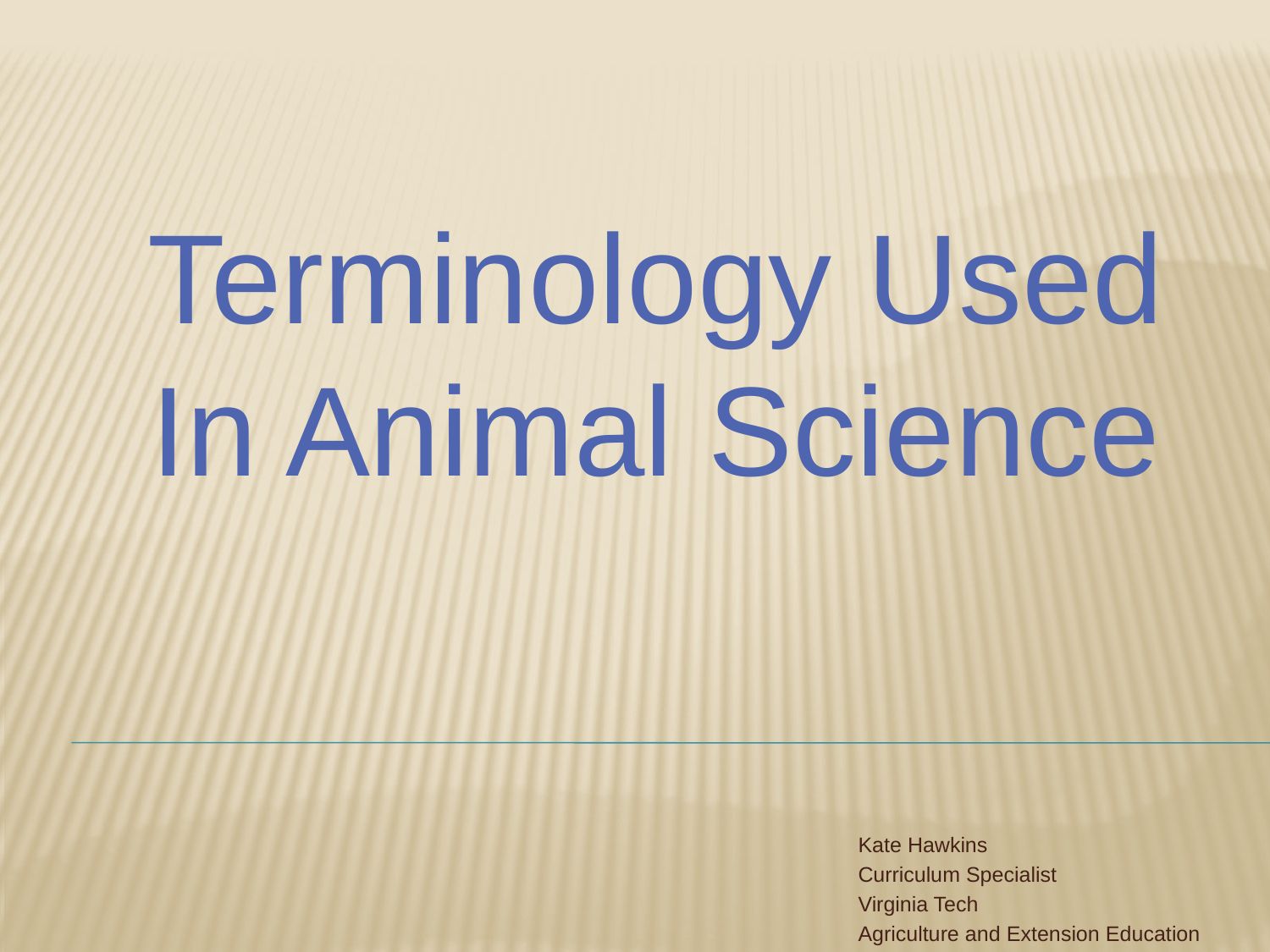

# Terminology Used In Animal Science
Kate Hawkins
Curriculum Specialist
Virginia Tech
Agriculture and Extension Education